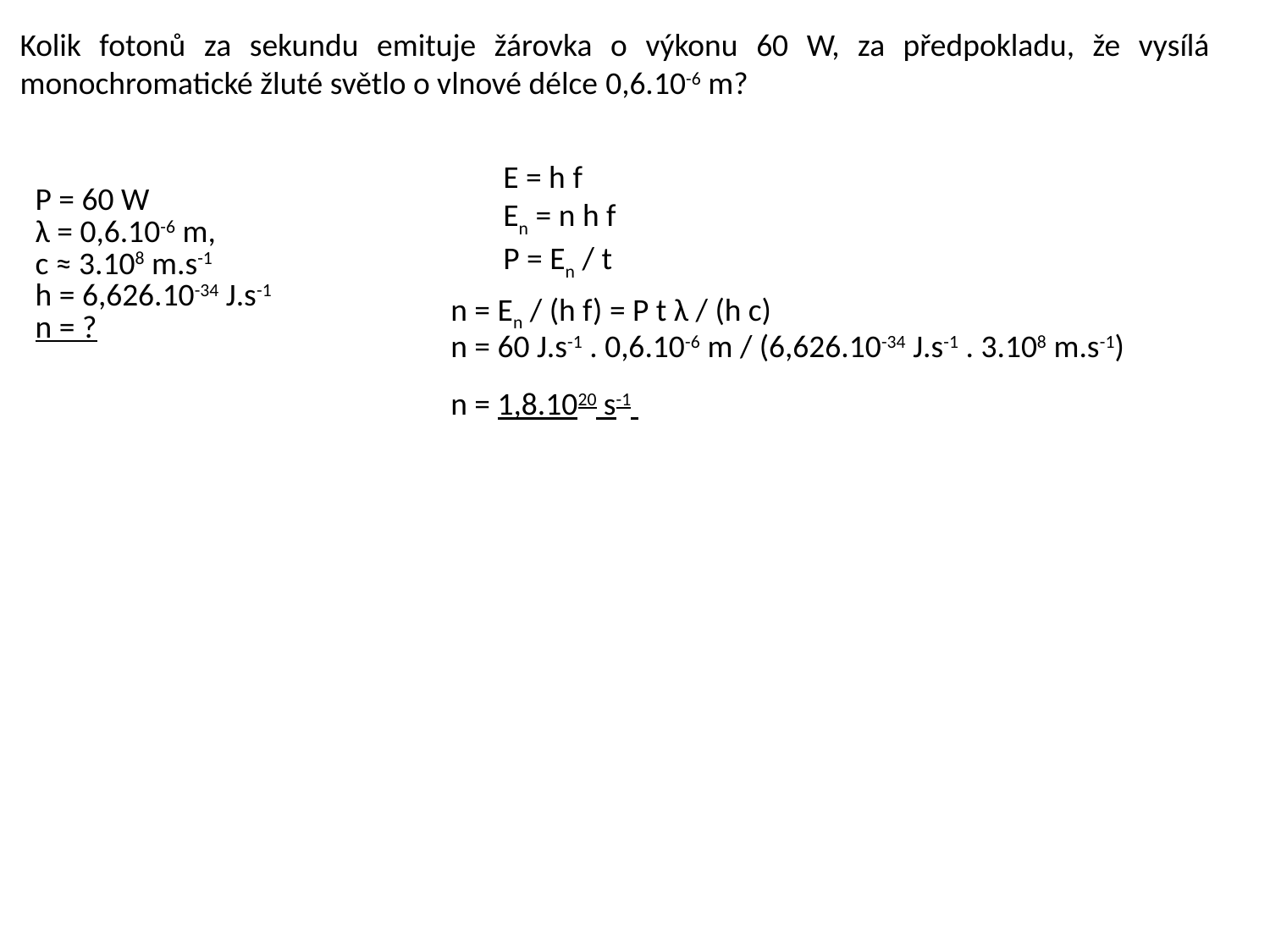

Kolik fotonů za sekundu emituje žárovka o výkonu 60 W, za předpokladu, že vysílá monochromatické žluté světlo o vlnové délce 0,6.10-6 m?
E = h f
En = n h f
P = En / t

| P = 60 W λ = 0,6.10-6 m, c ≈ 3.108 m.s-1 h = 6,626.10-34 J.s-1 n = ? |
| --- |

| n = En / (h f) = P t λ / (h c) n = 60 J.s-1 . 0,6.10-6 m / (6,626.10-34 J.s-1 . 3.108 m.s-1) |
| --- |
| n = 1,8.1020 s-1 |